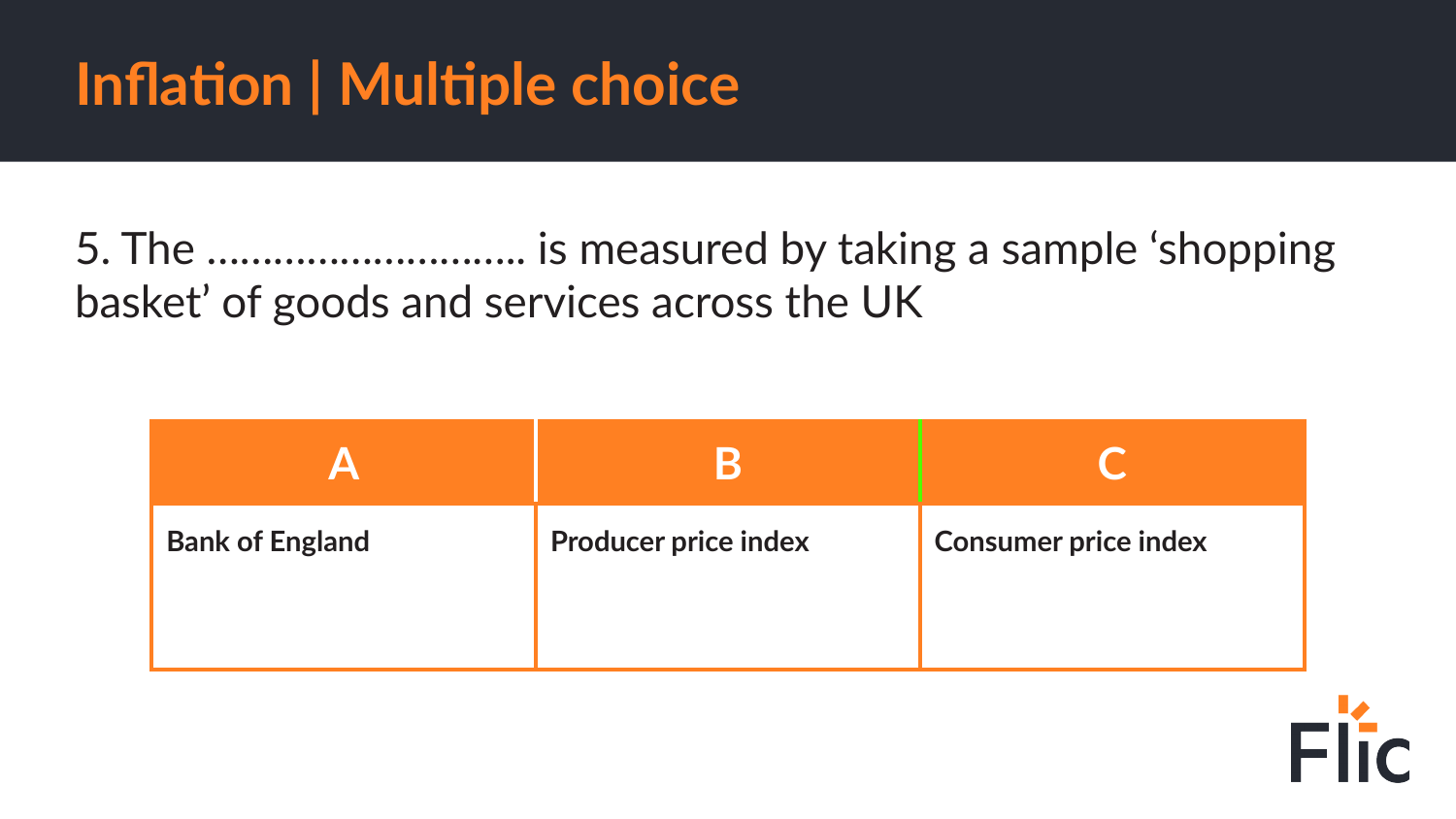

Inflation | Multiple choice
5. The ……………………….. is measured by taking a sample ‘shopping basket’ of goods and services across the UK

| A | B | C |
| --- | --- | --- |
| Bank of England | Producer price index | Consumer price index |